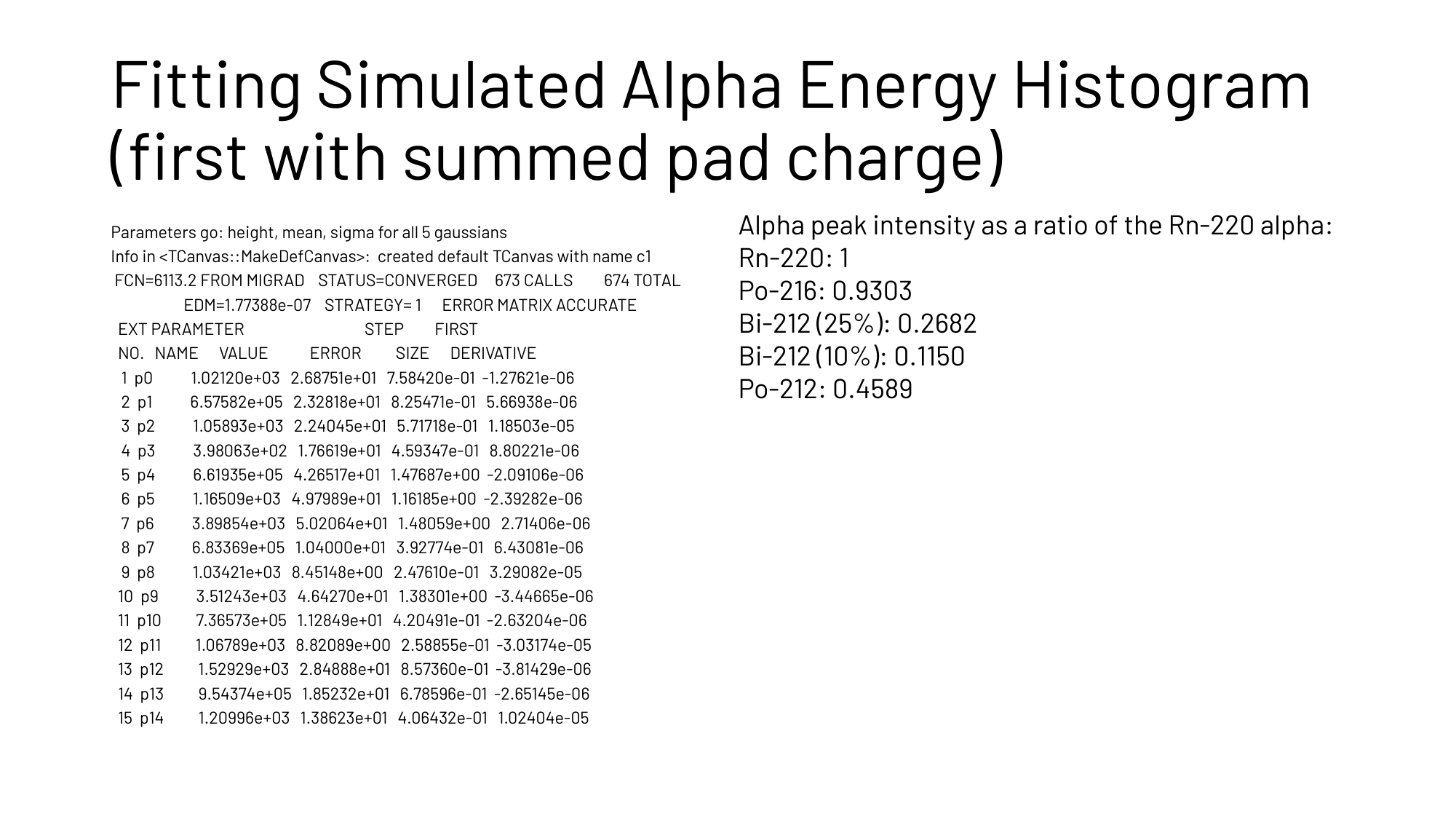

# Fitting Simulated Alpha Energy Histogram (first with summed pad charge)
Alpha peak intensity as a ratio of the Rn-220 alpha:
Rn-220: 1
Po-216: 0.9303
Bi-212 (25%): 0.2682
Bi-212 (10%): 0.1150
Po-212: 0.4589
Parameters go: height, mean, sigma for all 5 gaussians
Info in <TCanvas::MakeDefCanvas>:  created default TCanvas with name c1
 FCN=6113.2 FROM MIGRAD    STATUS=CONVERGED     673 CALLS         674 TOTAL
                     EDM=1.77388e-07    STRATEGY= 1      ERROR MATRIX ACCURATE
  EXT PARAMETER                                   STEP         FIRST
  NO.   NAME      VALUE            ERROR          SIZE      DERIVATIVE
   1  p0           1.02120e+03   2.68751e+01   7.58420e-01  -1.27621e-06
   2  p1           6.57582e+05   2.32818e+01   8.25471e-01   5.66938e-06
   3  p2           1.05893e+03   2.24045e+01   5.71718e-01   1.18503e-05
   4  p3           3.98063e+02   1.76619e+01   4.59347e-01   8.80221e-06
   5  p4           6.61935e+05   4.26517e+01   1.47687e+00  -2.09106e-06
   6  p5           1.16509e+03   4.97989e+01   1.16185e+00  -2.39282e-06
   7  p6           3.89854e+03   5.02064e+01   1.48059e+00   2.71406e-06
   8  p7           6.83369e+05   1.04000e+01   3.92774e-01   6.43081e-06
   9  p8           1.03421e+03   8.45148e+00   2.47610e-01   3.29082e-05
  10  p9           3.51243e+03   4.64270e+01   1.38301e+00  -3.44665e-06
  11  p10          7.36573e+05   1.12849e+01   4.20491e-01  -2.63204e-06
  12  p11          1.06789e+03   8.82089e+00   2.58855e-01  -3.03174e-05
  13  p12          1.52929e+03   2.84888e+01   8.57360e-01  -3.81429e-06
  14  p13          9.54374e+05   1.85232e+01   6.78596e-01  -2.65145e-06
  15  p14          1.20996e+03   1.38623e+01   4.06432e-01   1.02404e-05